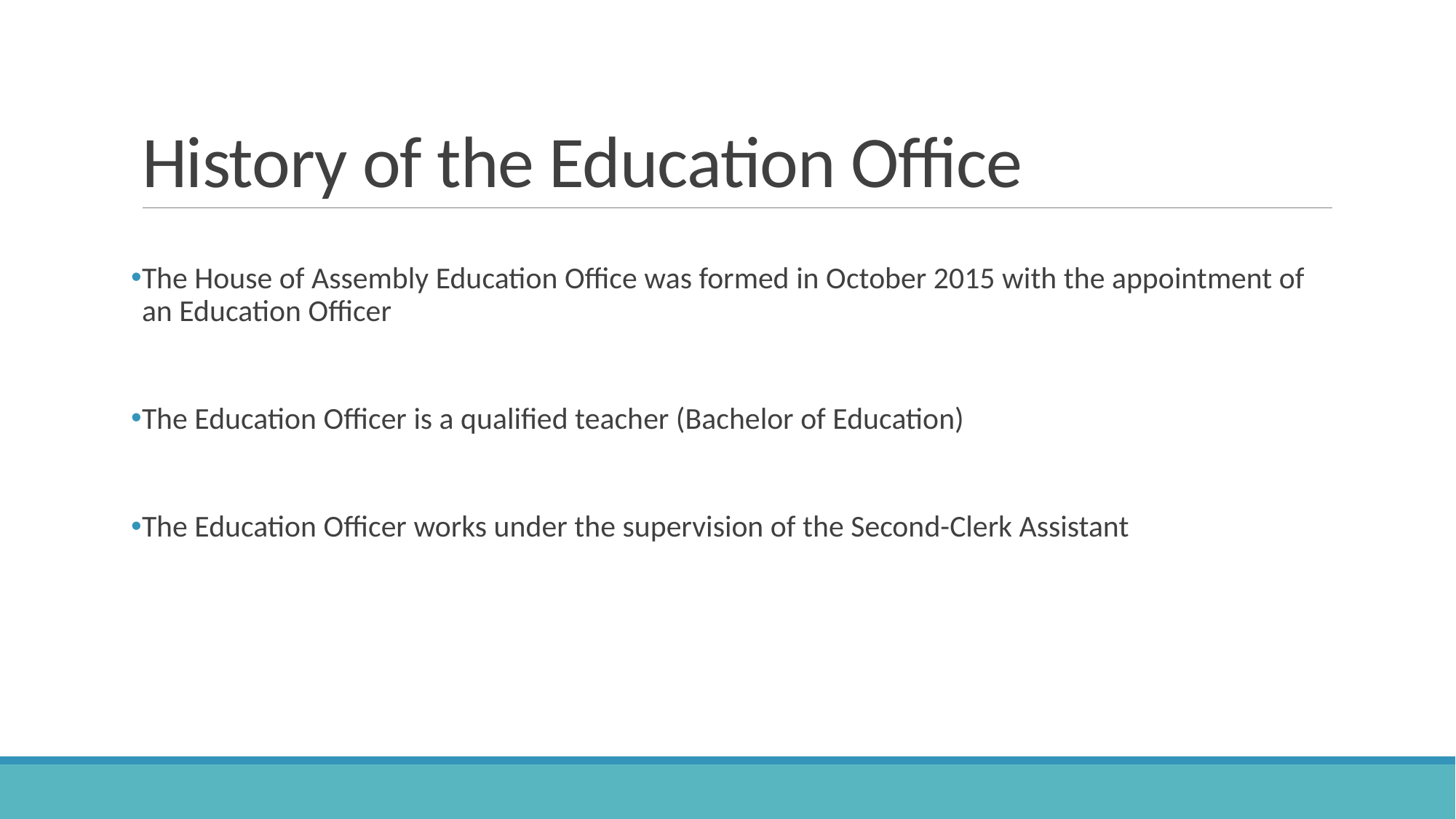

# History of the Education Office
The House of Assembly Education Office was formed in October 2015 with the appointment of an Education Officer

The Education Officer is a qualified teacher (Bachelor of Education)

The Education Officer works under the supervision of the Second-Clerk Assistant